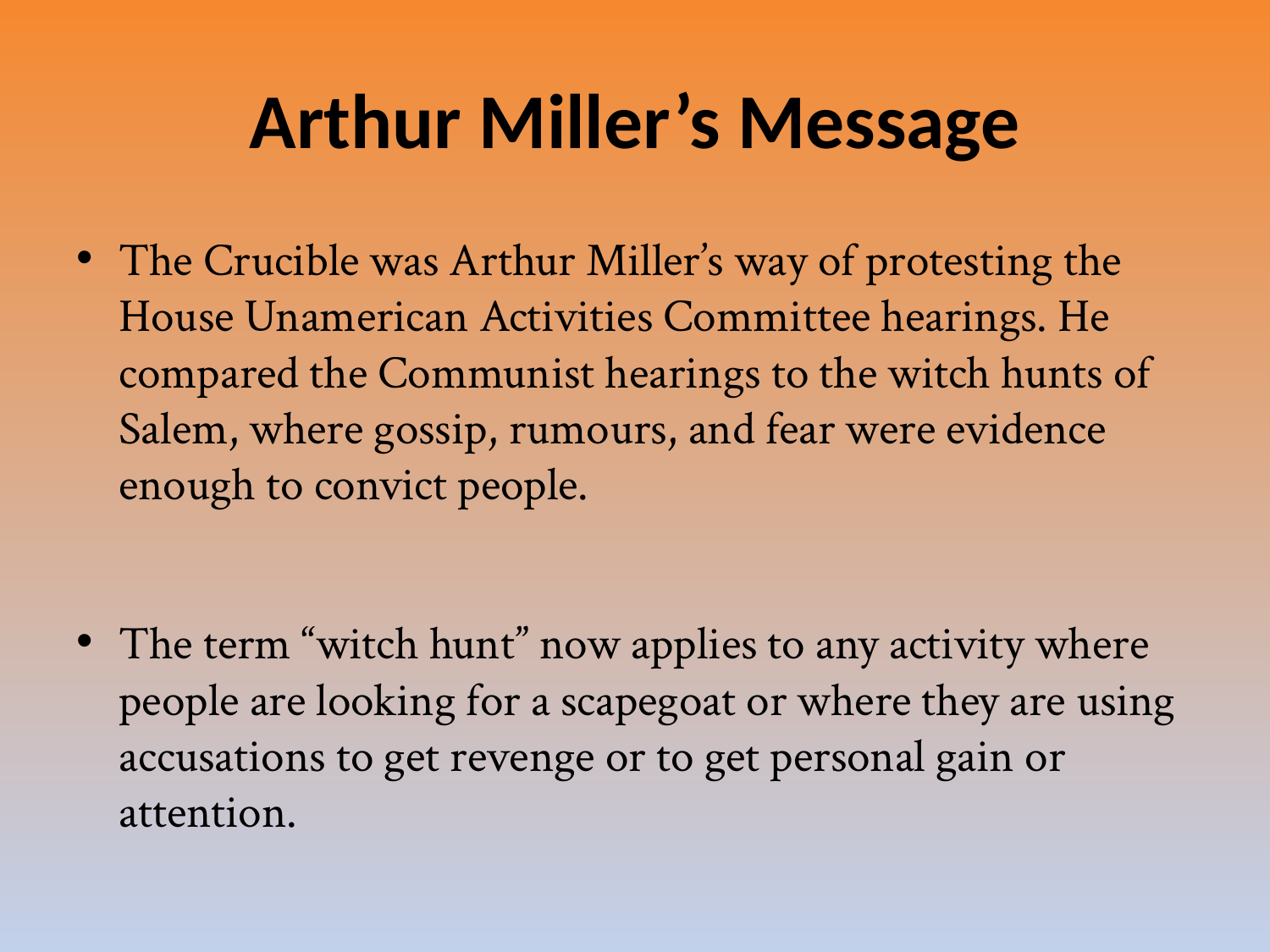

# Arthur Miller’s Message
The Crucible was Arthur Miller’s way of protesting the House Unamerican Activities Committee hearings. He compared the Communist hearings to the witch hunts of Salem, where gossip, rumours, and fear were evidence enough to convict people.

The term “witch hunt” now applies to any activity where people are looking for a scapegoat or where they are using accusations to get revenge or to get personal gain or attention.